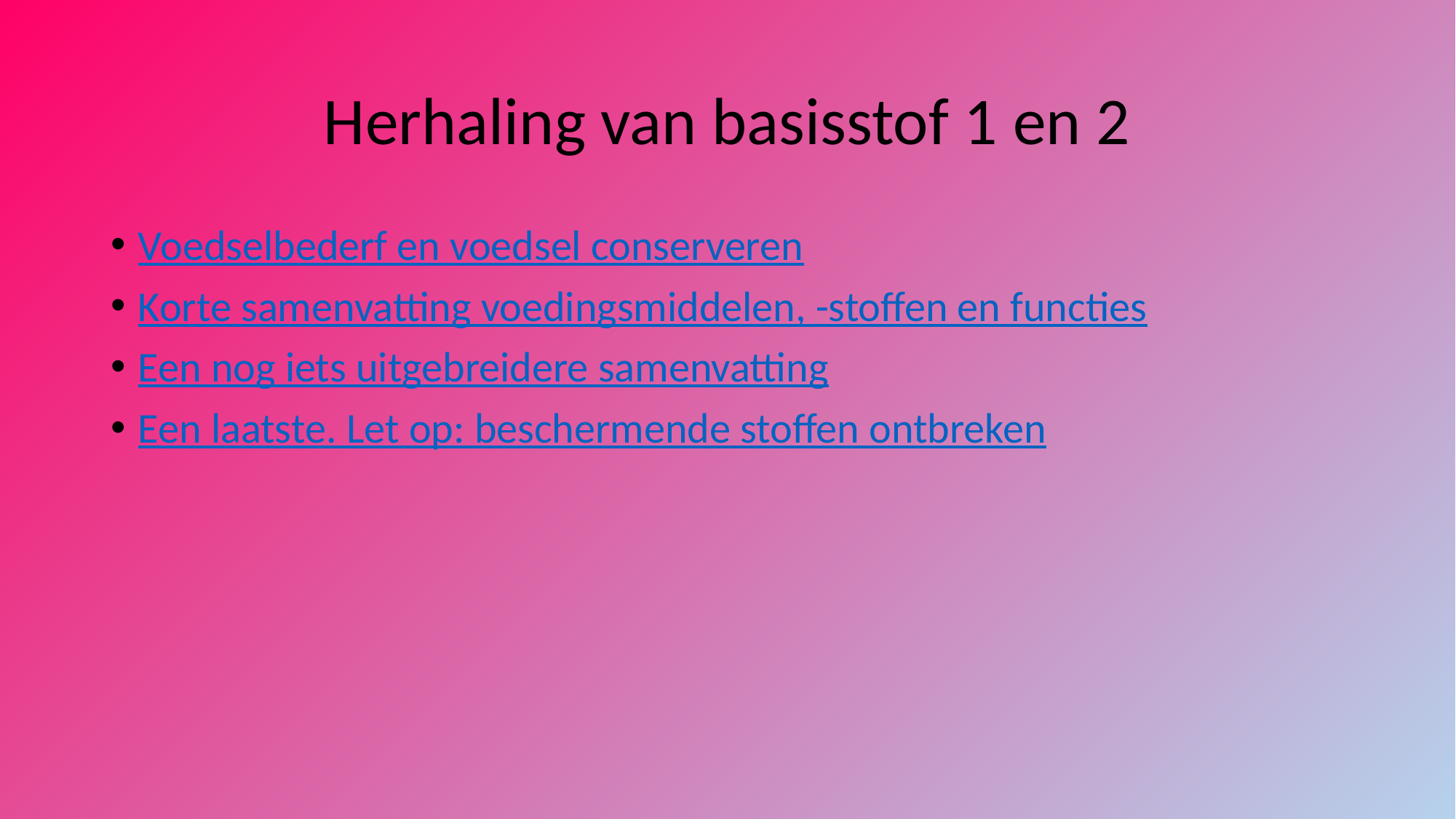

# Herhaling van basisstof 1 en 2
Voedselbederf en voedsel conserveren
Korte samenvatting voedingsmiddelen, -stoffen en functies
Een nog iets uitgebreidere samenvatting
Een laatste. Let op: beschermende stoffen ontbreken